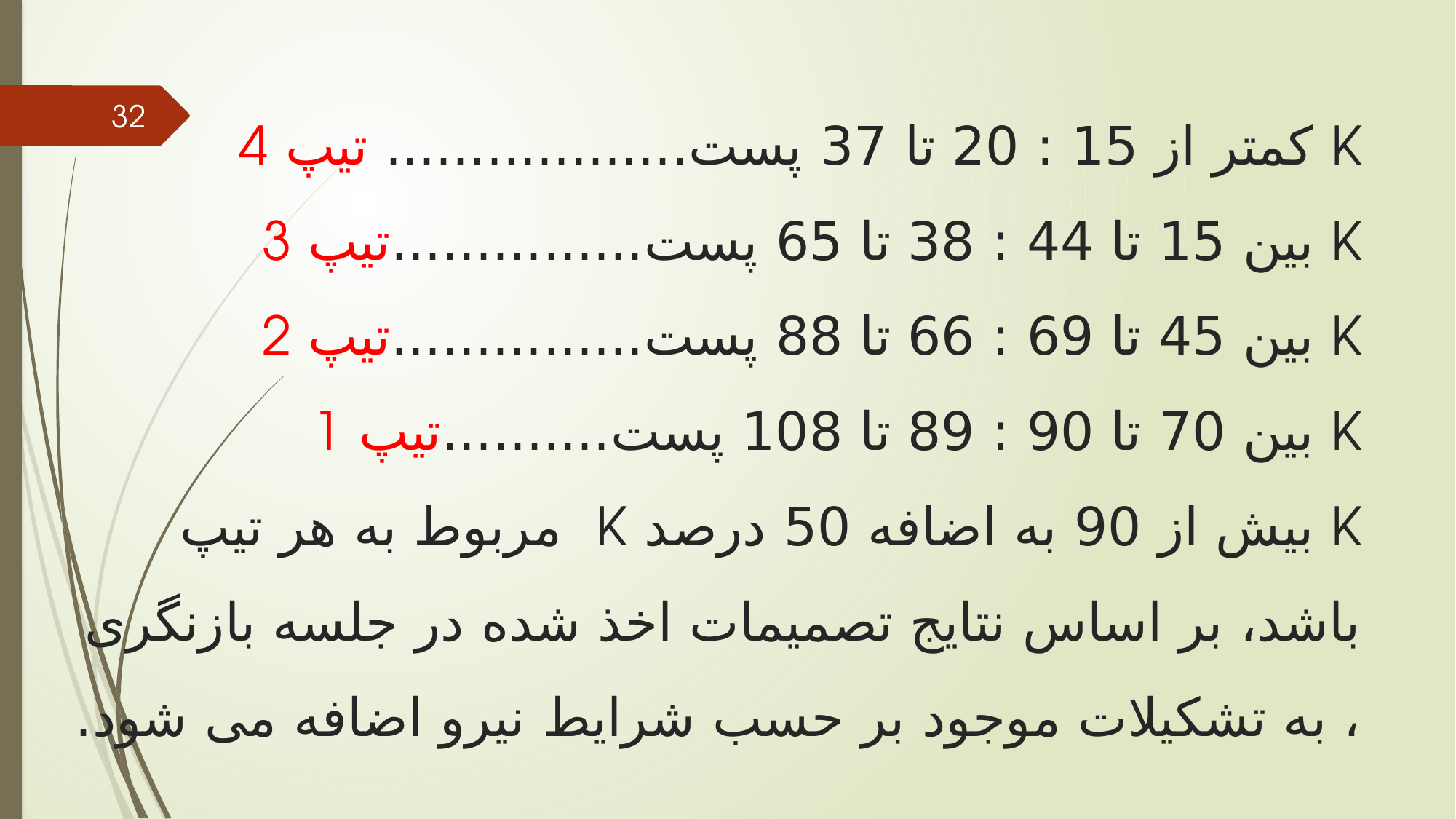

# K کمتر از 15 : 20 تا 37 پست.................. تیپ 4 K بین 15 تا 44 : 38 تا 65 پست...............تیپ 3 K بین 45 تا 69 : 66 تا 88 پست...............تیپ 2 K بین 70 تا 90 : 89 تا 108 پست..........تیپ 1 K بیش از 90 به اضافه 50 درصد K  مربوط به هر تیپ باشد، بر اساس نتایج تصمیمات اخذ شده در جلسه بازنگری ، به تشکیلات موجود بر حسب شرایط نیرو اضافه می شود.
32